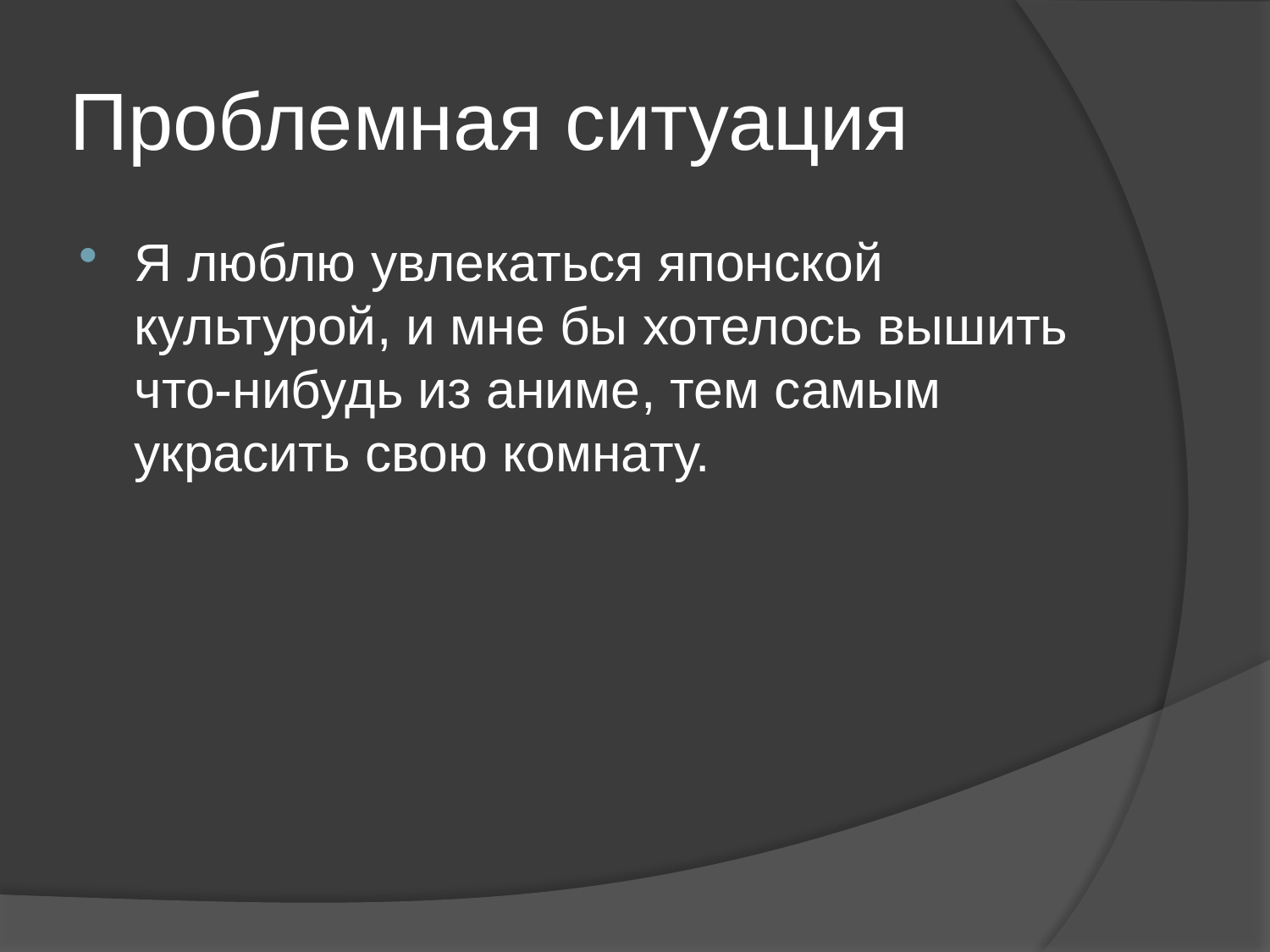

# Проблемная ситуация
Я люблю увлекаться японской культурой, и мне бы хотелось вышить что-нибудь из аниме, тем самым украсить свою комнату.